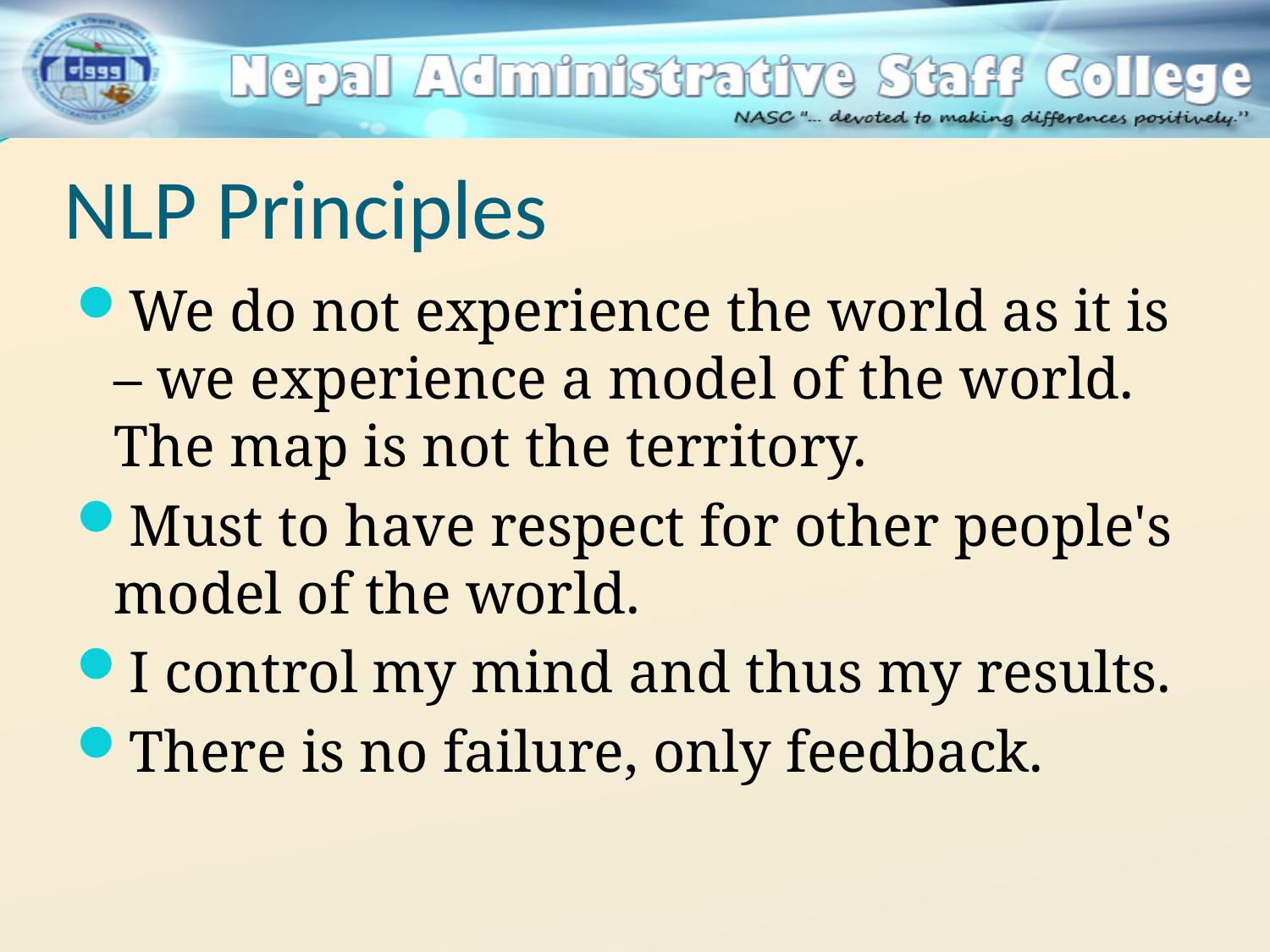

# NLP Principles
We do not experience the world as it is – we experience a model of the world.  The map is not the territory.
Must to have respect for other people's model of the world.
I control my mind and thus my results.
There is no failure, only feedback.